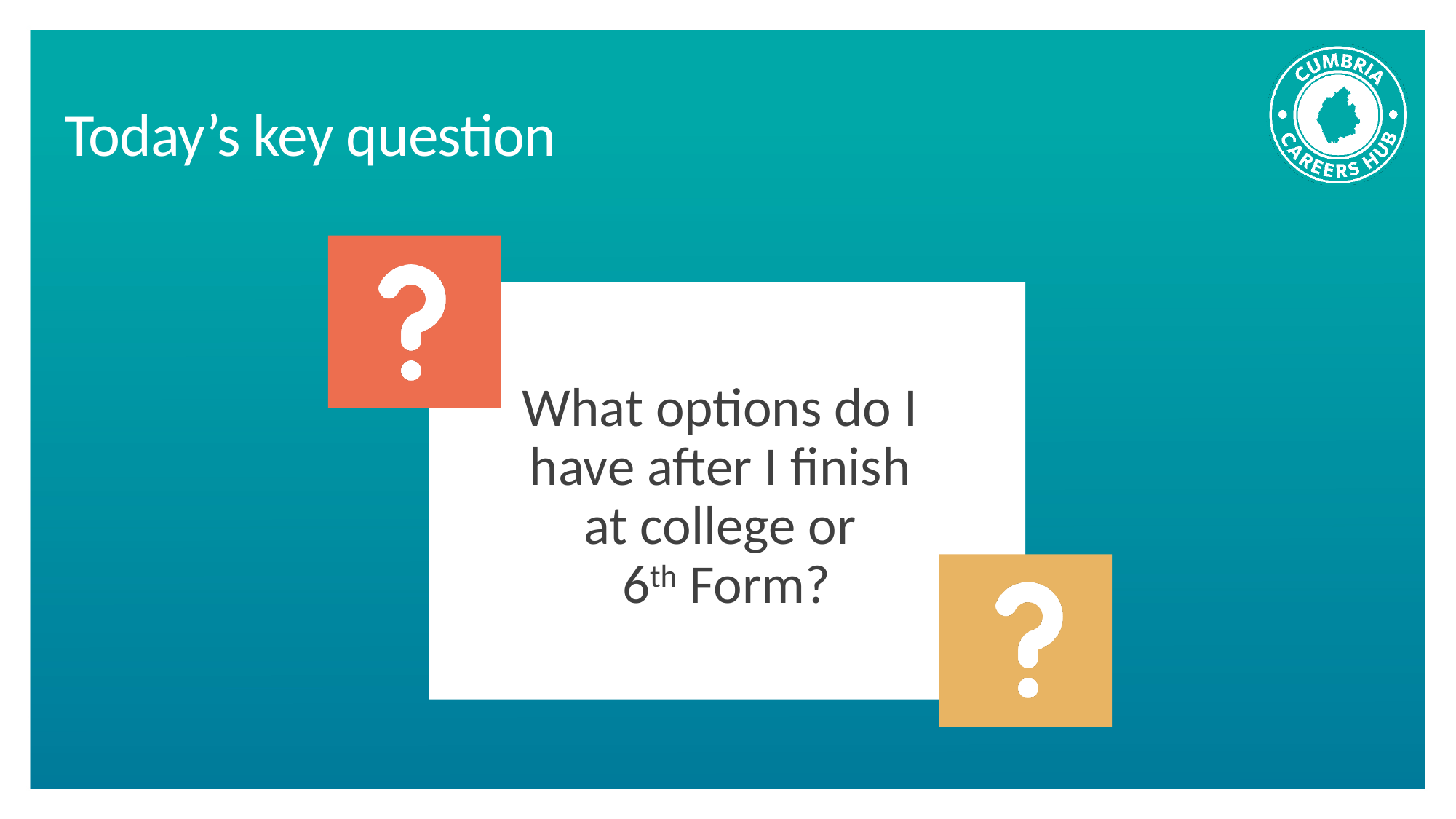

# Today’s key question
What options do I
have after I finish
at college or
6th Form?